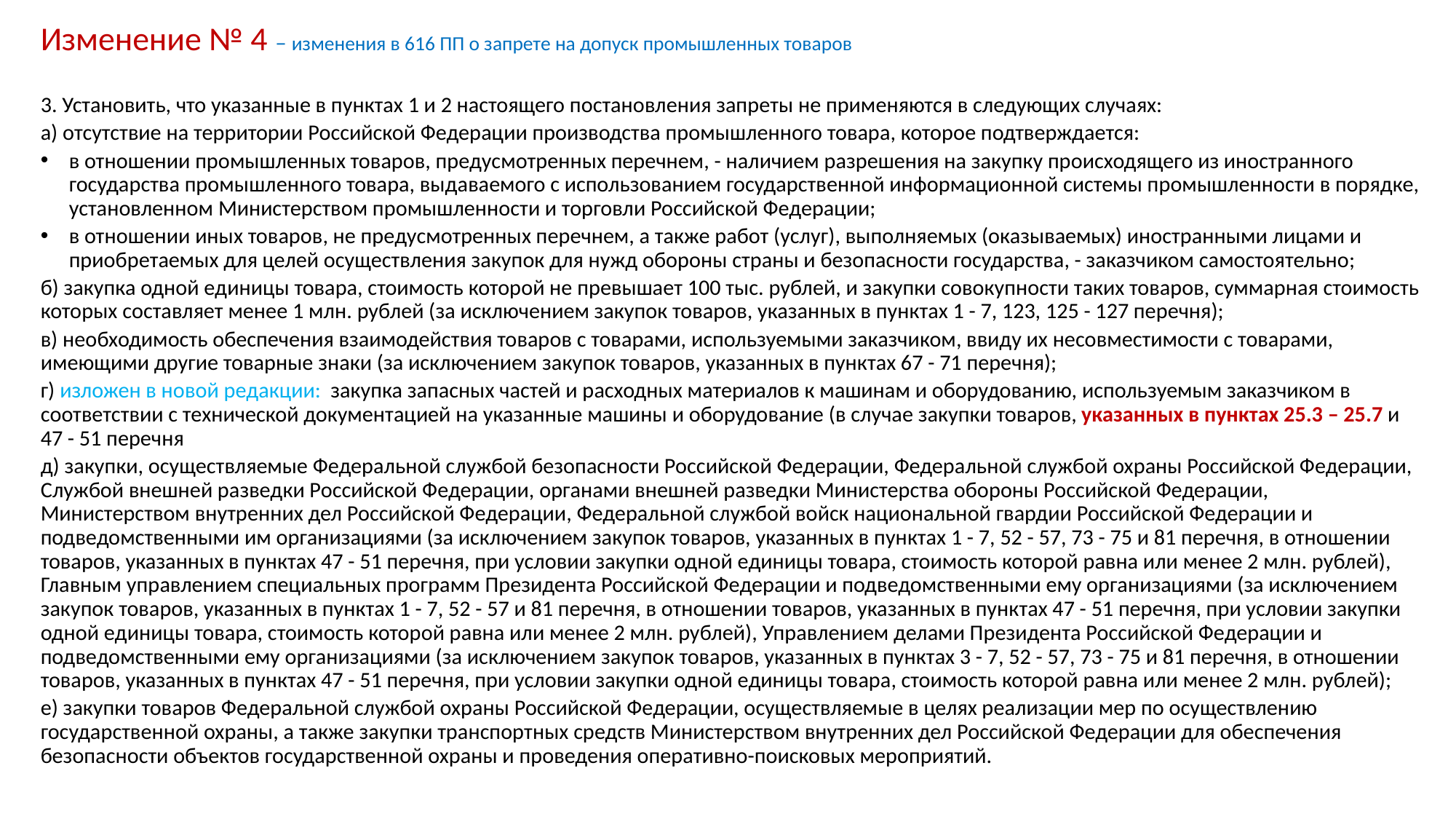

# Изменение № 4 – изменения в 616 ПП о запрете на допуск промышленных товаров
3. Установить, что указанные в пунктах 1 и 2 настоящего постановления запреты не применяются в следующих случаях:
а) отсутствие на территории Российской Федерации производства промышленного товара, которое подтверждается:
в отношении промышленных товаров, предусмотренных перечнем, - наличием разрешения на закупку происходящего из иностранного государства промышленного товара, выдаваемого с использованием государственной информационной системы промышленности в порядке, установленном Министерством промышленности и торговли Российской Федерации;
в отношении иных товаров, не предусмотренных перечнем, а также работ (услуг), выполняемых (оказываемых) иностранными лицами и приобретаемых для целей осуществления закупок для нужд обороны страны и безопасности государства, - заказчиком самостоятельно;
б) закупка одной единицы товара, стоимость которой не превышает 100 тыс. рублей, и закупки совокупности таких товаров, суммарная стоимость которых составляет менее 1 млн. рублей (за исключением закупок товаров, указанных в пунктах 1 - 7, 123, 125 - 127 перечня);
в) необходимость обеспечения взаимодействия товаров с товарами, используемыми заказчиком, ввиду их несовместимости с товарами, имеющими другие товарные знаки (за исключением закупок товаров, указанных в пунктах 67 - 71 перечня);
г) изложен в новой редакции:  закупка запасных частей и расходных материалов к машинам и оборудованию, используемым заказчиком в соответствии с технической документацией на указанные машины и оборудование (в случае закупки товаров, указанных в пунктах 25.3 – 25.7 и 47 - 51 перечня
д) закупки, осуществляемые Федеральной службой безопасности Российской Федерации, Федеральной службой охраны Российской Федерации, Службой внешней разведки Российской Федерации, органами внешней разведки Министерства обороны Российской Федерации, Министерством внутренних дел Российской Федерации, Федеральной службой войск национальной гвардии Российской Федерации и подведомственными им организациями (за исключением закупок товаров, указанных в пунктах 1 - 7, 52 - 57, 73 - 75 и 81 перечня, в отношении товаров, указанных в пунктах 47 - 51 перечня, при условии закупки одной единицы товара, стоимость которой равна или менее 2 млн. рублей), Главным управлением специальных программ Президента Российской Федерации и подведомственными ему организациями (за исключением закупок товаров, указанных в пунктах 1 - 7, 52 - 57 и 81 перечня, в отношении товаров, указанных в пунктах 47 - 51 перечня, при условии закупки одной единицы товара, стоимость которой равна или менее 2 млн. рублей), Управлением делами Президента Российской Федерации и подведомственными ему организациями (за исключением закупок товаров, указанных в пунктах 3 - 7, 52 - 57, 73 - 75 и 81 перечня, в отношении товаров, указанных в пунктах 47 - 51 перечня, при условии закупки одной единицы товара, стоимость которой равна или менее 2 млн. рублей);
е) закупки товаров Федеральной службой охраны Российской Федерации, осуществляемые в целях реализации мер по осуществлению государственной охраны, а также закупки транспортных средств Министерством внутренних дел Российской Федерации для обеспечения безопасности объектов государственной охраны и проведения оперативно-поисковых мероприятий.